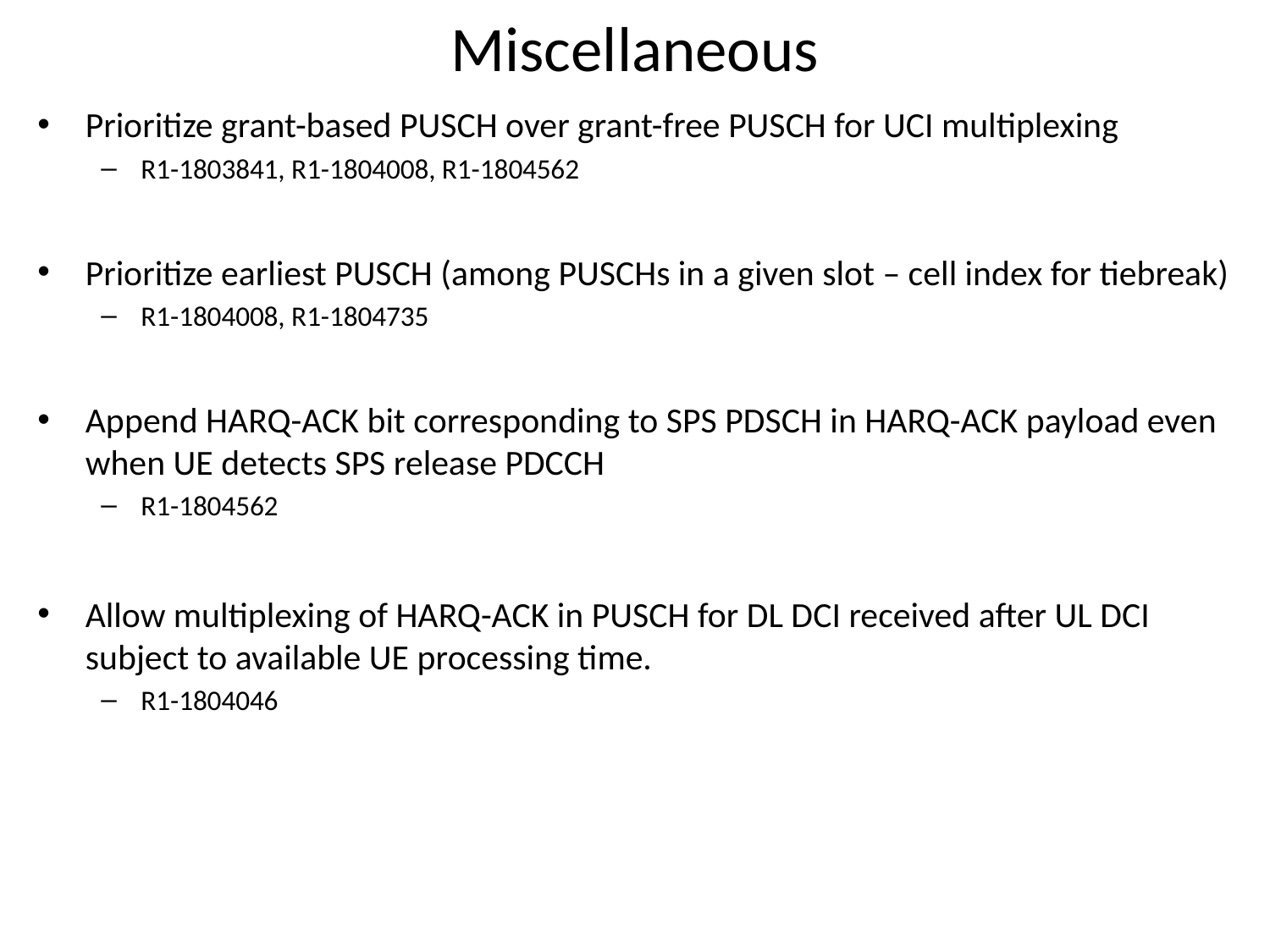

# Miscellaneous
Prioritize grant-based PUSCH over grant-free PUSCH for UCI multiplexing
R1-1803841, R1-1804008, R1-1804562

Prioritize earliest PUSCH (among PUSCHs in a given slot – cell index for tiebreak)
R1-1804008, R1-1804735

Append HARQ-ACK bit corresponding to SPS PDSCH in HARQ-ACK payload even when UE detects SPS release PDCCH
R1-1804562

Allow multiplexing of HARQ-ACK in PUSCH for DL DCI received after UL DCI subject to available UE processing time.
R1-1804046